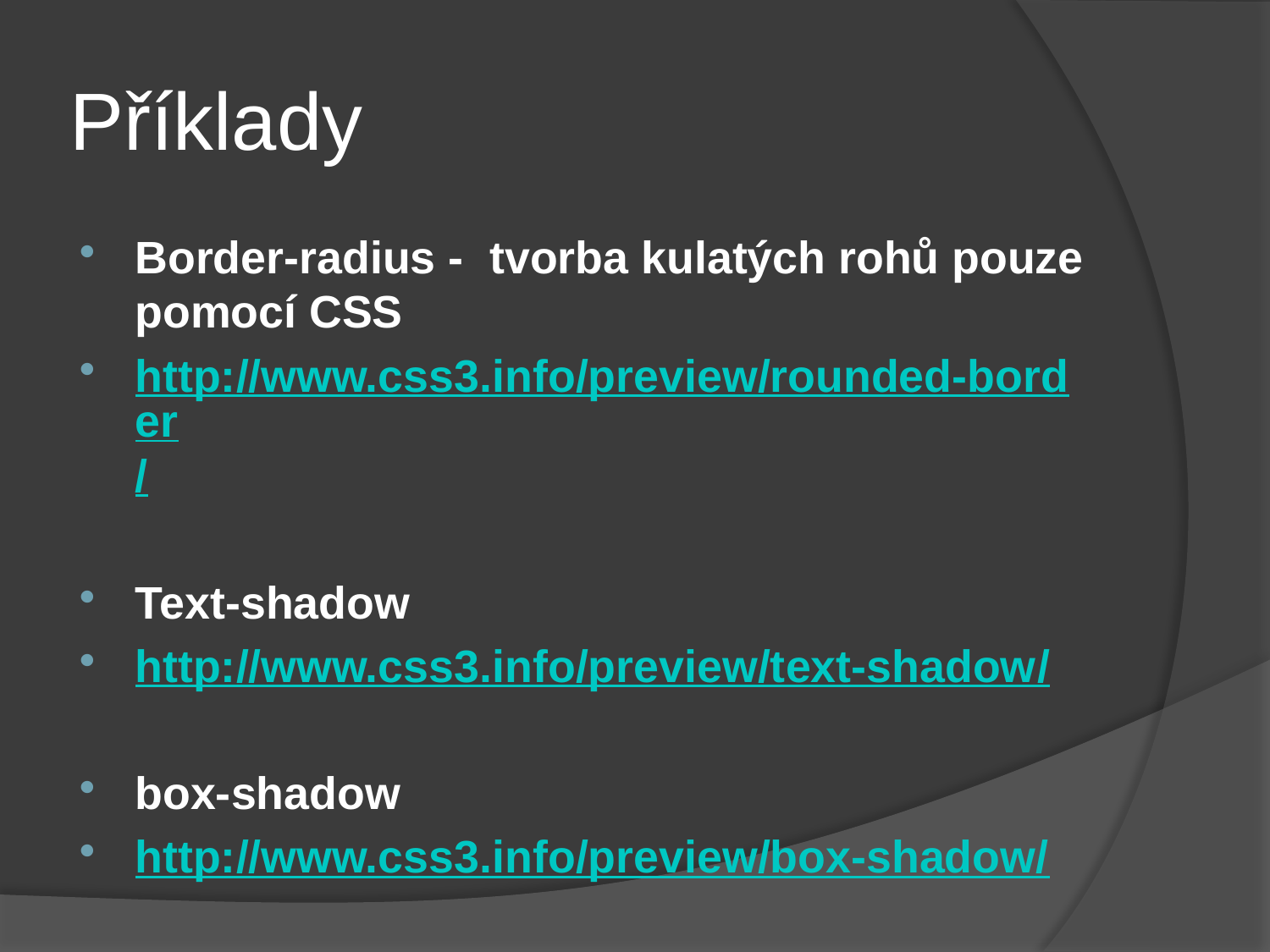

# Příklady
Border-radius -  tvorba kulatých rohů pouze pomocí CSS
http://www.css3.info/preview/rounded-border/

Text-shadow
http://www.css3.info/preview/text-shadow/

box-shadow
http://www.css3.info/preview/box-shadow/